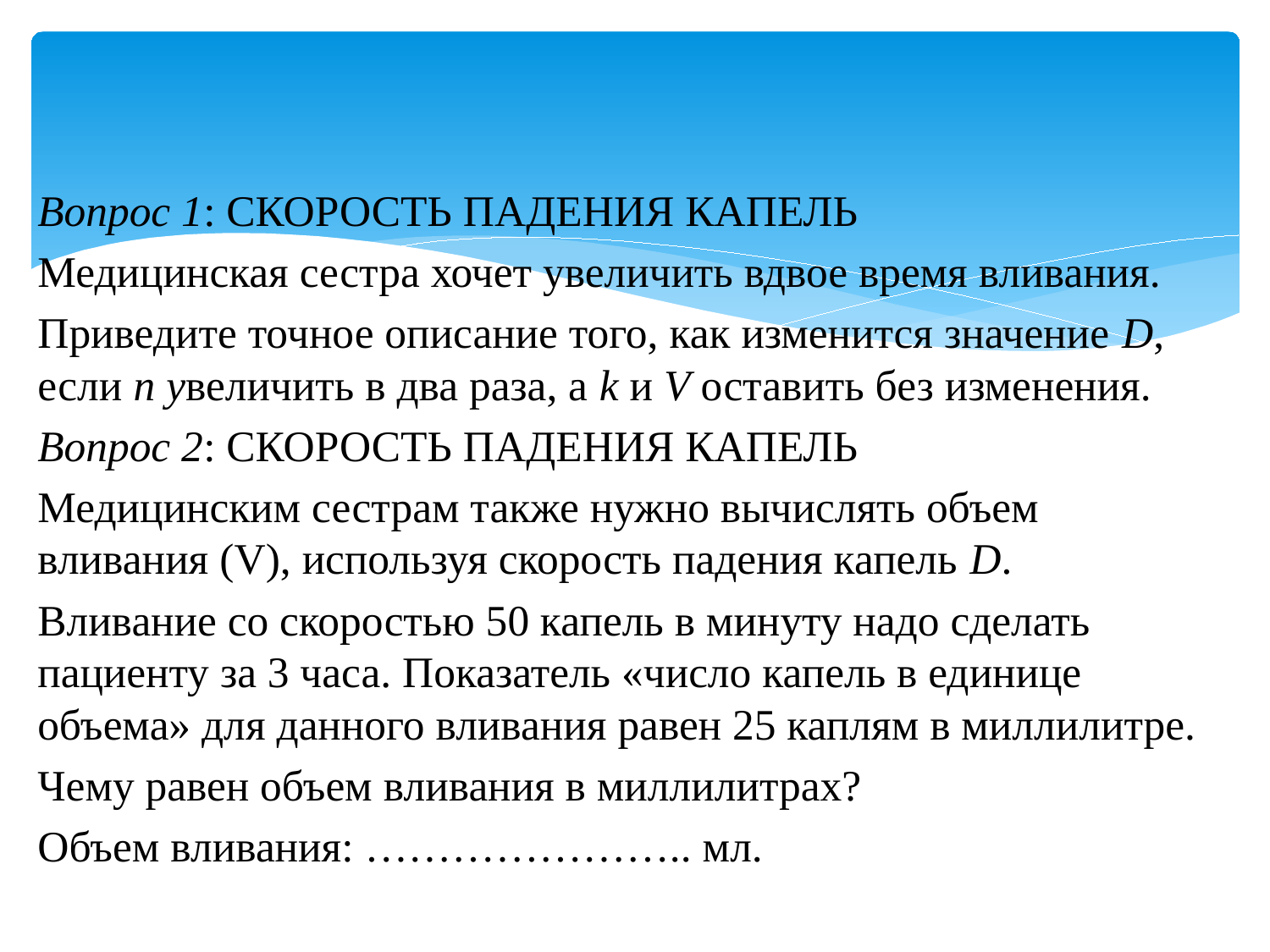

#
Вопрос 1: СКОРОСТЬ ПАДЕНИЯ КАПЕЛЬ
Медицинская сестра хочет увеличить вдвое время вливания.
Приведите точное описание того, как изменится значение D, если n увеличить в два раза, а k и V оставить без изменения.
Вопрос 2: СКОРОСТЬ ПАДЕНИЯ КАПЕЛЬ
Медицинским сестрам также нужно вычислять объем вливания (V), используя скорость падения капель D.
Вливание со скоростью 50 капель в минуту надо сделать пациенту за 3 часа. Показатель «число капель в единице объема» для данного вливания равен 25 каплям в миллилитре.
Чему равен объем вливания в миллилитрах?
Объем вливания: ………………….. мл.